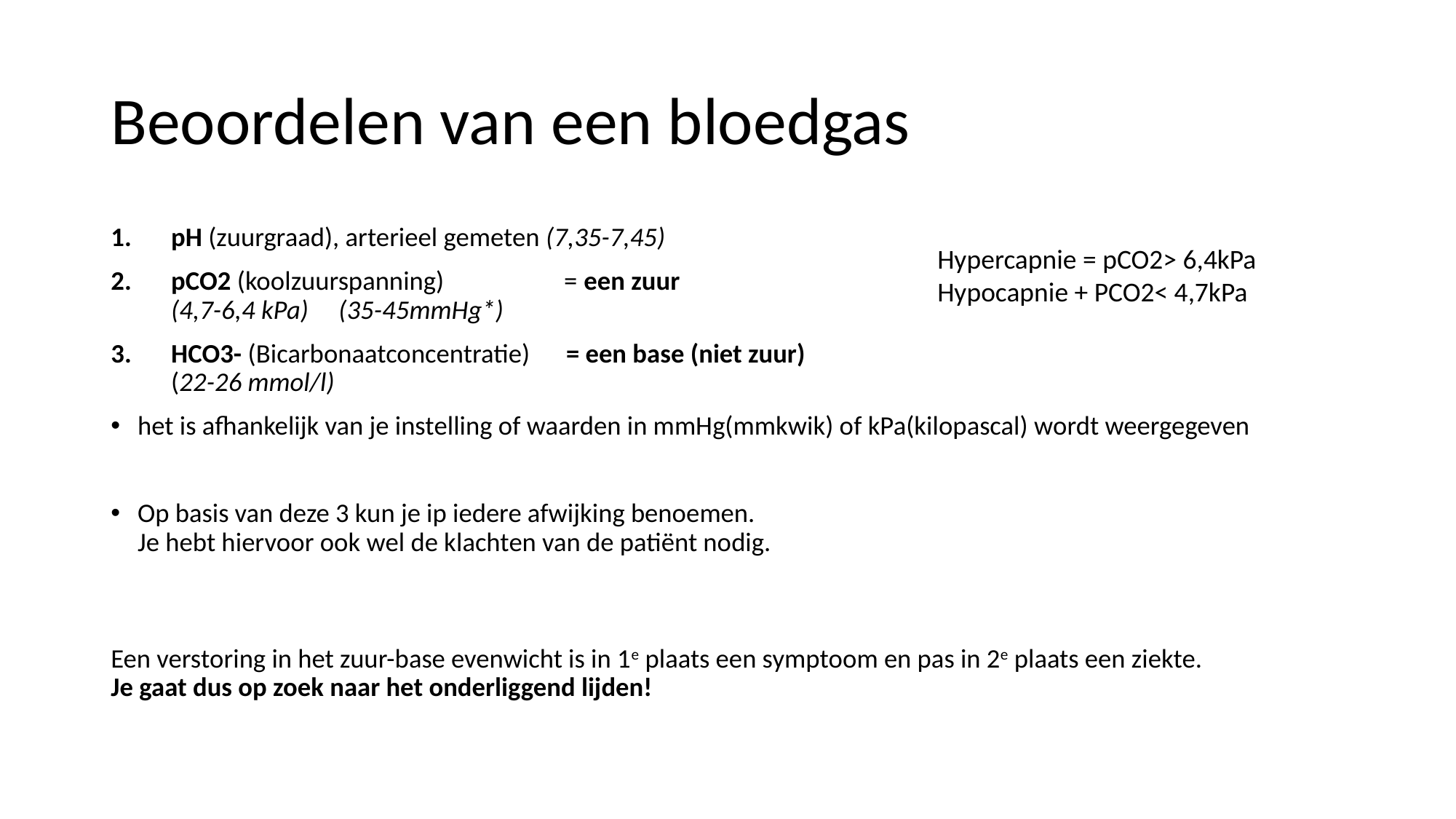

# Beoordelen van een bloedgas
pH (zuurgraad), arterieel gemeten (7,35-7,45)
pCO2 (koolzuurspanning)                    = een zuur
(4,7-6,4 kPa)     (35-45mmHg*)
HCO3- (Bicarbonaatconcentratie)      = een base (niet zuur)
(22-26 mmol/l)
het is afhankelijk van je instelling of waarden in mmHg(mmkwik) of kPa(kilopascal) wordt weergegeven

Op basis van deze 3 kun je ip iedere afwijking benoemen.
Je hebt hiervoor ook wel de klachten van de patiënt nodig.

Een verstoring in het zuur-base evenwicht is in 1e plaats een symptoom en pas in 2e plaats een ziekte.
Je gaat dus op zoek naar het onderliggend lijden!
Hypercapnie = pCO2> 6,4kPa
Hypocapnie + PCO2< 4,7kPa